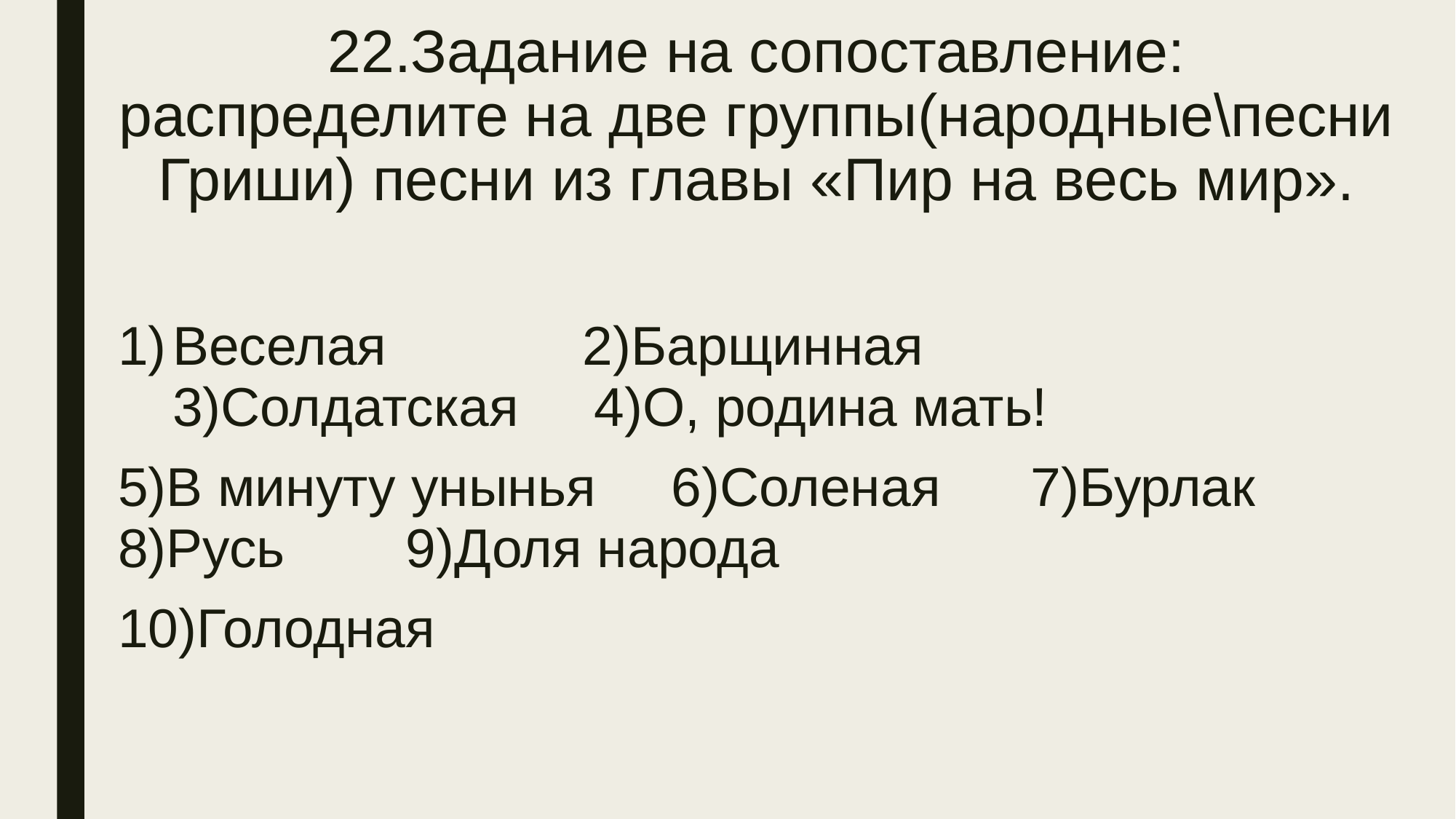

# 22.Задание на сопоставление: распределите на две группы(народные\песни Гриши) песни из главы «Пир на весь мир».
Веселая             2)Барщинная        3)Солдатская     4)О, родина мать!
5)В минуту унынья     6)Соленая      7)Бурлак      8)Русь        9)Доля народа
10)Голодная